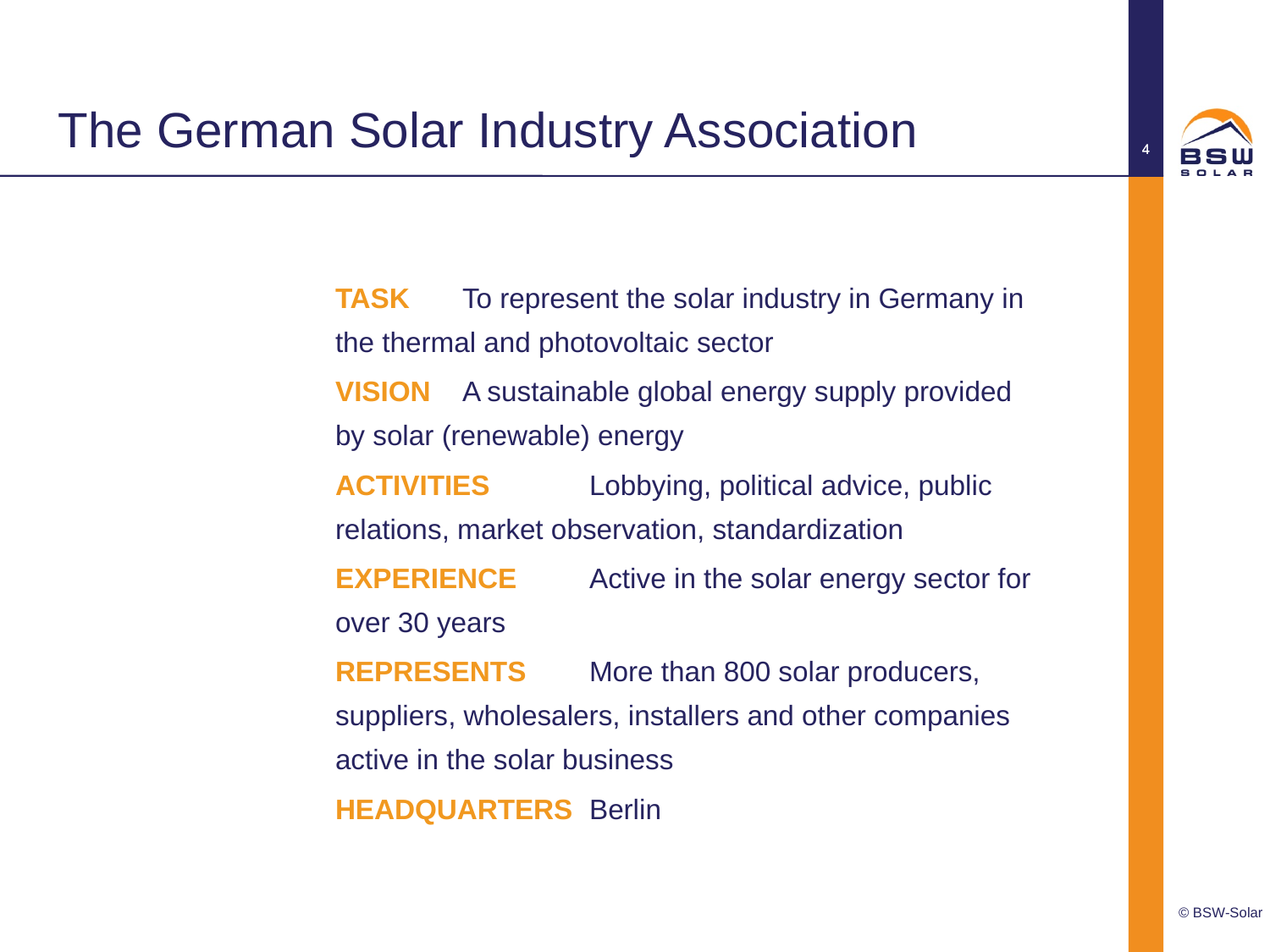

# The German Solar Industry Association
4
4
	TASK 	To represent the solar industry in Germany in the thermal and photovoltaic sector
	VISION 	A sustainable global energy supply provided by solar (renewable) energy
	ACTIVITIES 	Lobbying, political advice, public relations, market observation, standardization
	EXPERIENCE 	Active in the solar energy sector for over 30 years
	REPRESENTS	More than 800 solar producers, suppliers, wholesalers, installers and other companies active in the solar business
	HEADQUARTERS 	Berlin
© BSW-Solar